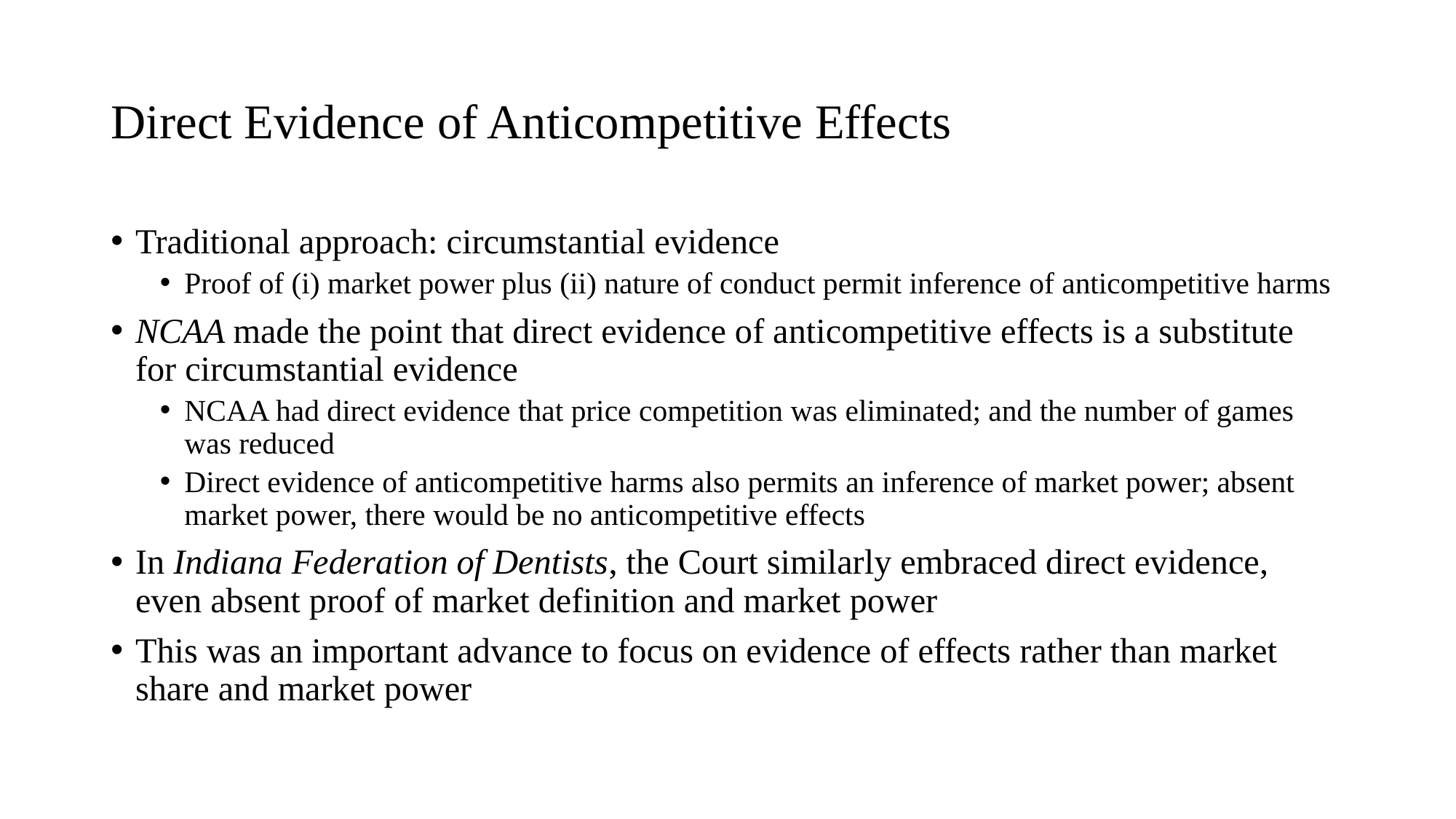

# Direct Evidence of Anticompetitive Effects
Traditional approach: circumstantial evidence
Proof of (i) market power plus (ii) nature of conduct permit inference of anticompetitive harms
NCAA made the point that direct evidence of anticompetitive effects is a substitute for circumstantial evidence
NCAA had direct evidence that price competition was eliminated; and the number of games was reduced
Direct evidence of anticompetitive harms also permits an inference of market power; absent market power, there would be no anticompetitive effects
In Indiana Federation of Dentists, the Court similarly embraced direct evidence, even absent proof of market definition and market power
This was an important advance to focus on evidence of effects rather than market share and market power